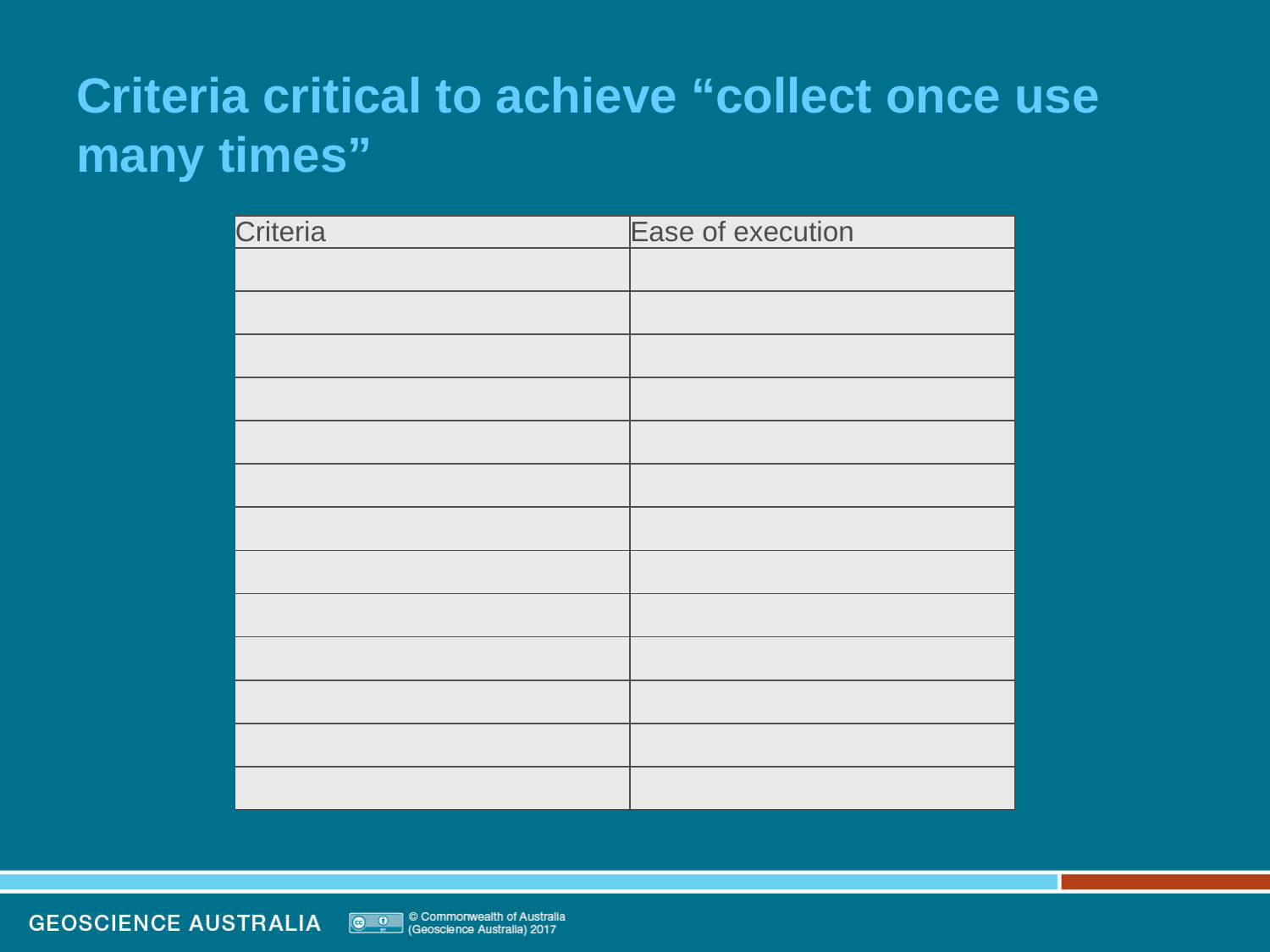

# Criteria critical to achieve “collect once use many times”
| Criteria | Ease of execution |
| --- | --- |
|  |  |
|  |  |
|  |  |
|  |  |
|  |  |
|  |  |
|  |  |
|  |  |
|  |  |
|  |  |
|  |  |
|  |  |
|  |  |